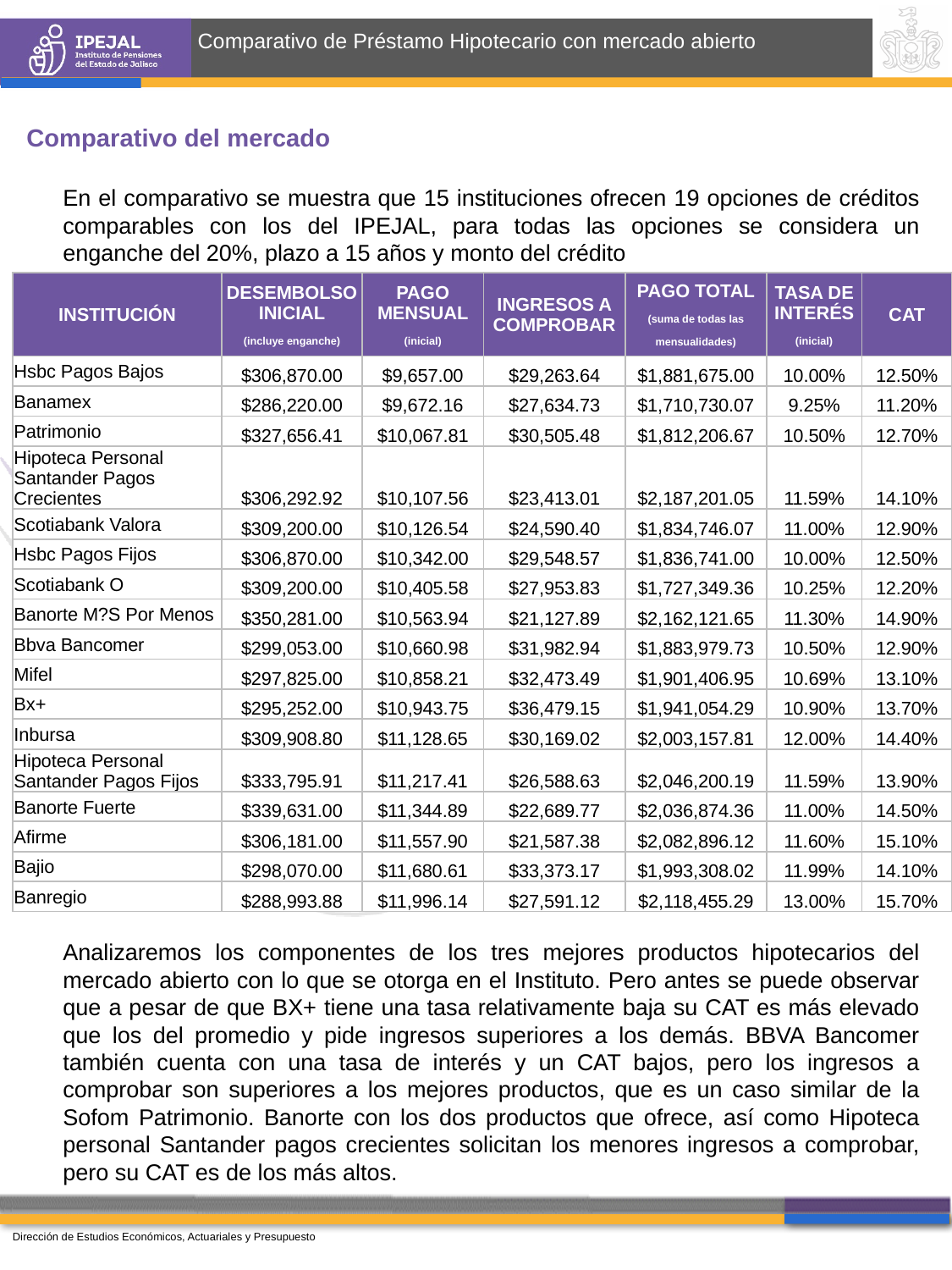

Comparativo de Préstamo Hipotecario con mercado abierto

Comparativo del mercado
En el comparativo se muestra que 15 instituciones ofrecen 19 opciones de créditos comparables con los del IPEJAL, para todas las opciones se considera un enganche del 20%, plazo a 15 años y monto del crédito

Analizaremos los componentes de los tres mejores productos hipotecarios del mercado abierto con lo que se otorga en el Instituto. Pero antes se puede observar que a pesar de que BX+ tiene una tasa relativamente baja su CAT es más elevado que los del promedio y pide ingresos superiores a los demás. BBVA Bancomer también cuenta con una tasa de interés y un CAT bajos, pero los ingresos a comprobar son superiores a los mejores productos, que es un caso similar de la Sofom Patrimonio. Banorte con los dos productos que ofrece, así como Hipoteca personal Santander pagos crecientes solicitan los menores ingresos a comprobar, pero su CAT es de los más altos.

| INSTITUCIÓN | DESEMBOLSO INICIAL (incluye enganche) | PAGO MENSUAL (inicial) | INGRESOS A COMPROBAR | PAGO TOTAL (suma de todas las mensualidades) | TASA DE INTERÉS (inicial) | CAT |
| --- | --- | --- | --- | --- | --- | --- |
| Hsbc Pagos Bajos | $306,870.00 | $9,657.00 | $29,263.64 | $1,881,675.00 | 10.00% | 12.50% |
| Banamex | $286,220.00 | $9,672.16 | $27,634.73 | $1,710,730.07 | 9.25% | 11.20% |
| Patrimonio | $327,656.41 | $10,067.81 | $30,505.48 | $1,812,206.67 | 10.50% | 12.70% |
| Hipoteca Personal Santander Pagos Crecientes | $306,292.92 | $10,107.56 | $23,413.01 | $2,187,201.05 | 11.59% | 14.10% |
| Scotiabank Valora | $309,200.00 | $10,126.54 | $24,590.40 | $1,834,746.07 | 11.00% | 12.90% |
| Hsbc Pagos Fijos | $306,870.00 | $10,342.00 | $29,548.57 | $1,836,741.00 | 10.00% | 12.50% |
| Scotiabank O | $309,200.00 | $10,405.58 | $27,953.83 | $1,727,349.36 | 10.25% | 12.20% |
| Banorte M?S Por Menos | $350,281.00 | $10,563.94 | $21,127.89 | $2,162,121.65 | 11.30% | 14.90% |
| Bbva Bancomer | $299,053.00 | $10,660.98 | $31,982.94 | $1,883,979.73 | 10.50% | 12.90% |
| Mifel | $297,825.00 | $10,858.21 | $32,473.49 | $1,901,406.95 | 10.69% | 13.10% |
| Bx+ | $295,252.00 | $10,943.75 | $36,479.15 | $1,941,054.29 | 10.90% | 13.70% |
| Inbursa | $309,908.80 | $11,128.65 | $30,169.02 | $2,003,157.81 | 12.00% | 14.40% |
| Hipoteca Personal Santander Pagos Fijos | $333,795.91 | $11,217.41 | $26,588.63 | $2,046,200.19 | 11.59% | 13.90% |
| Banorte Fuerte | $339,631.00 | $11,344.89 | $22,689.77 | $2,036,874.36 | 11.00% | 14.50% |
| Afirme | $306,181.00 | $11,557.90 | $21,587.38 | $2,082,896.12 | 11.60% | 15.10% |
| Bajio | $298,070.00 | $11,680.61 | $33,373.17 | $1,993,308.02 | 11.99% | 14.10% |
| Banregio | $288,993.88 | $11,996.14 | $27,591.12 | $2,118,455.29 | 13.00% | 15.70% |